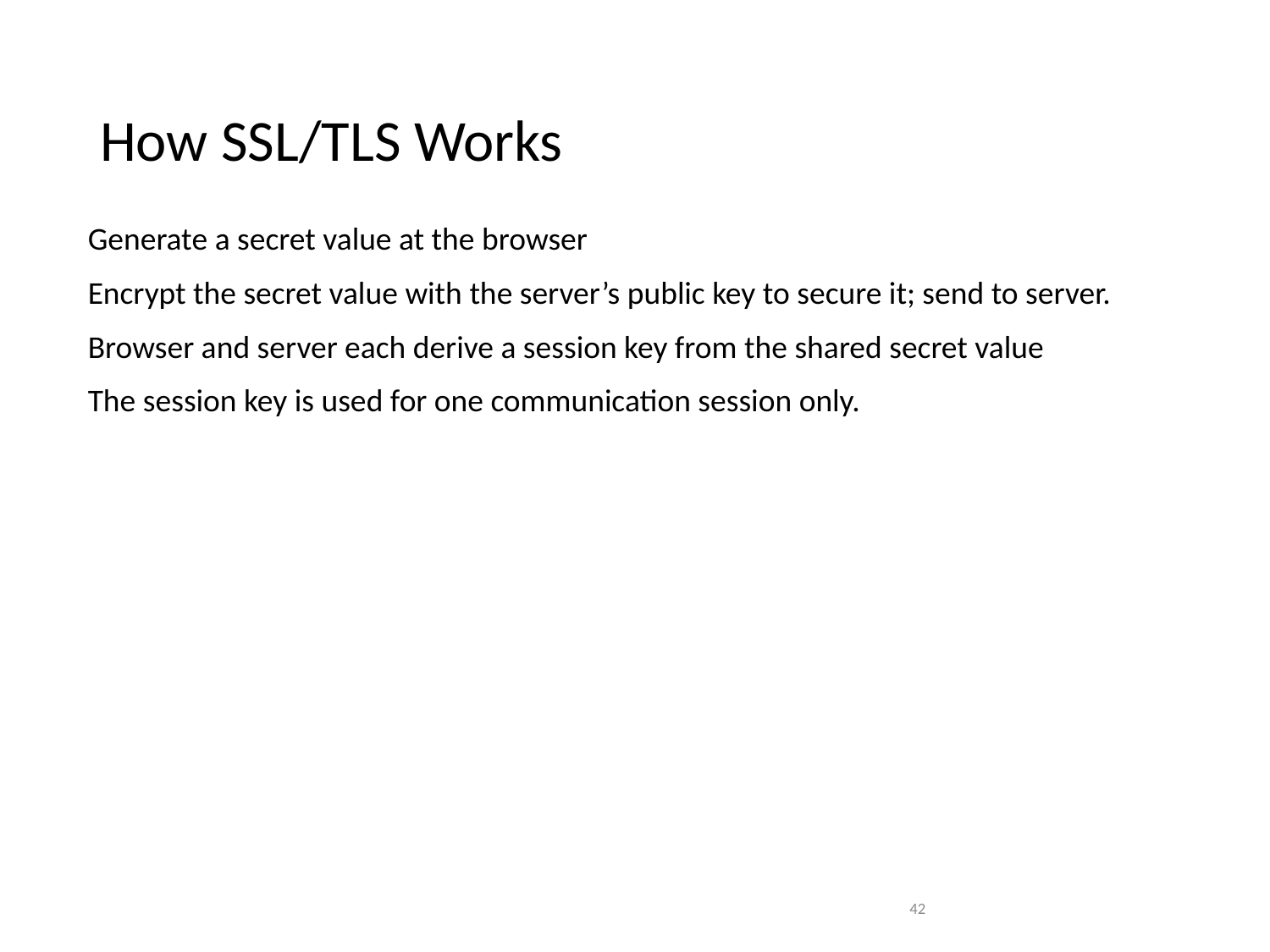

# How SSL/TLS Works
Generate a secret value at the browser
Encrypt the secret value with the server’s public key to secure it; send to server.
Browser and server each derive a session key from the shared secret value
The session key is used for one communication session only.
42